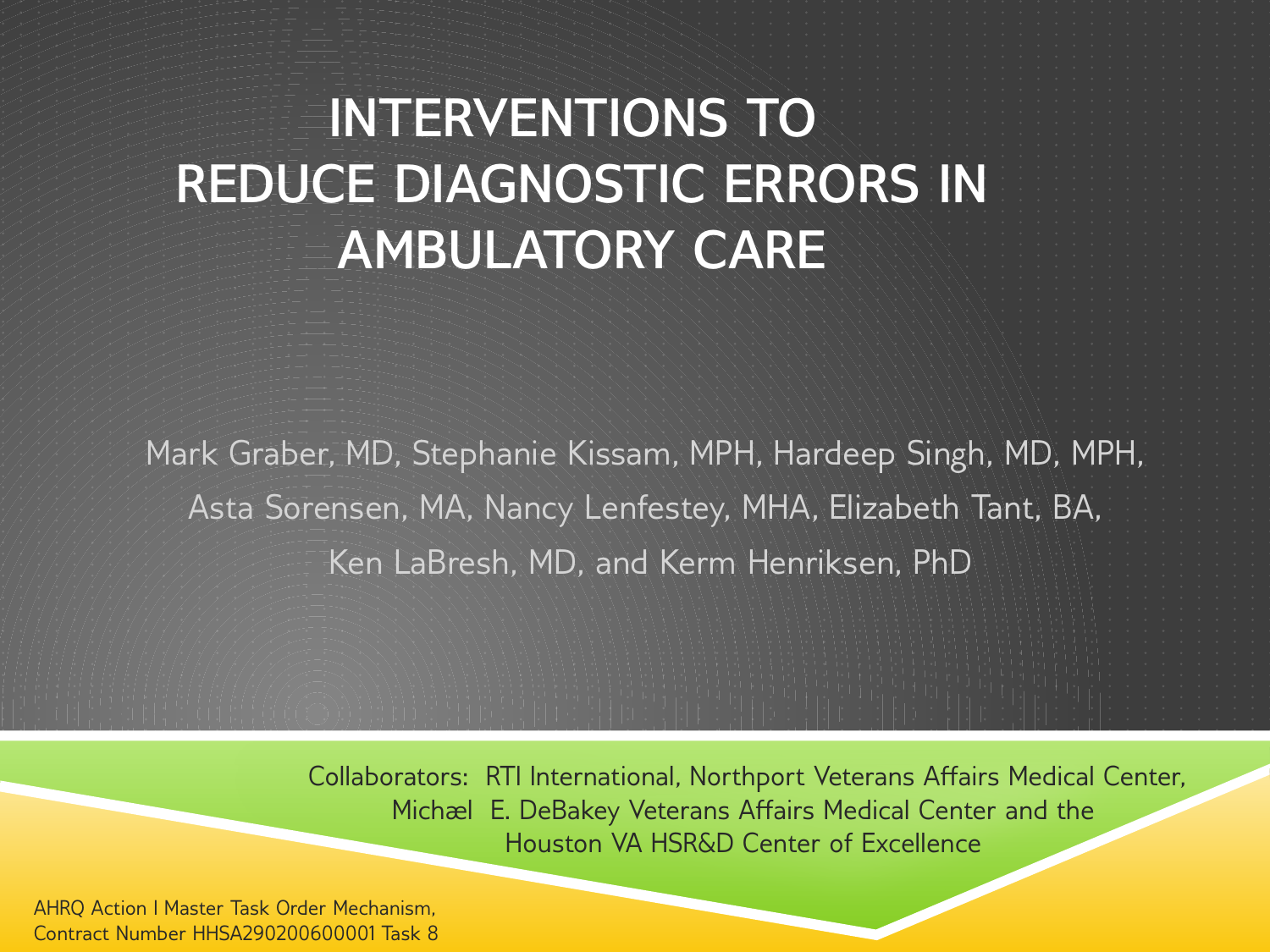

# INTERVENTIONS TO REDUCE DIAGNOSTIC ERRORS IN AMBULATORY CARE
Mark Graber, MD, Stephanie Kissam, MPH, Hardeep Singh, MD, MPH,
Asta Sorensen, MA, Nancy Lenfestey, MHA, Elizabeth Tant, BA,
Ken LaBresh, MD, and Kerm Henriksen, PhD

Collaborators:  RTI International, Northport Veterans Affairs Medical Center, Michael  E. DeBakey Veterans Affairs Medical Center and the
Houston VA HSR&D Center of Excellence
AHRQ Action I Master Task Order Mechanism, Contract Number HHSA290200600001 Task 8